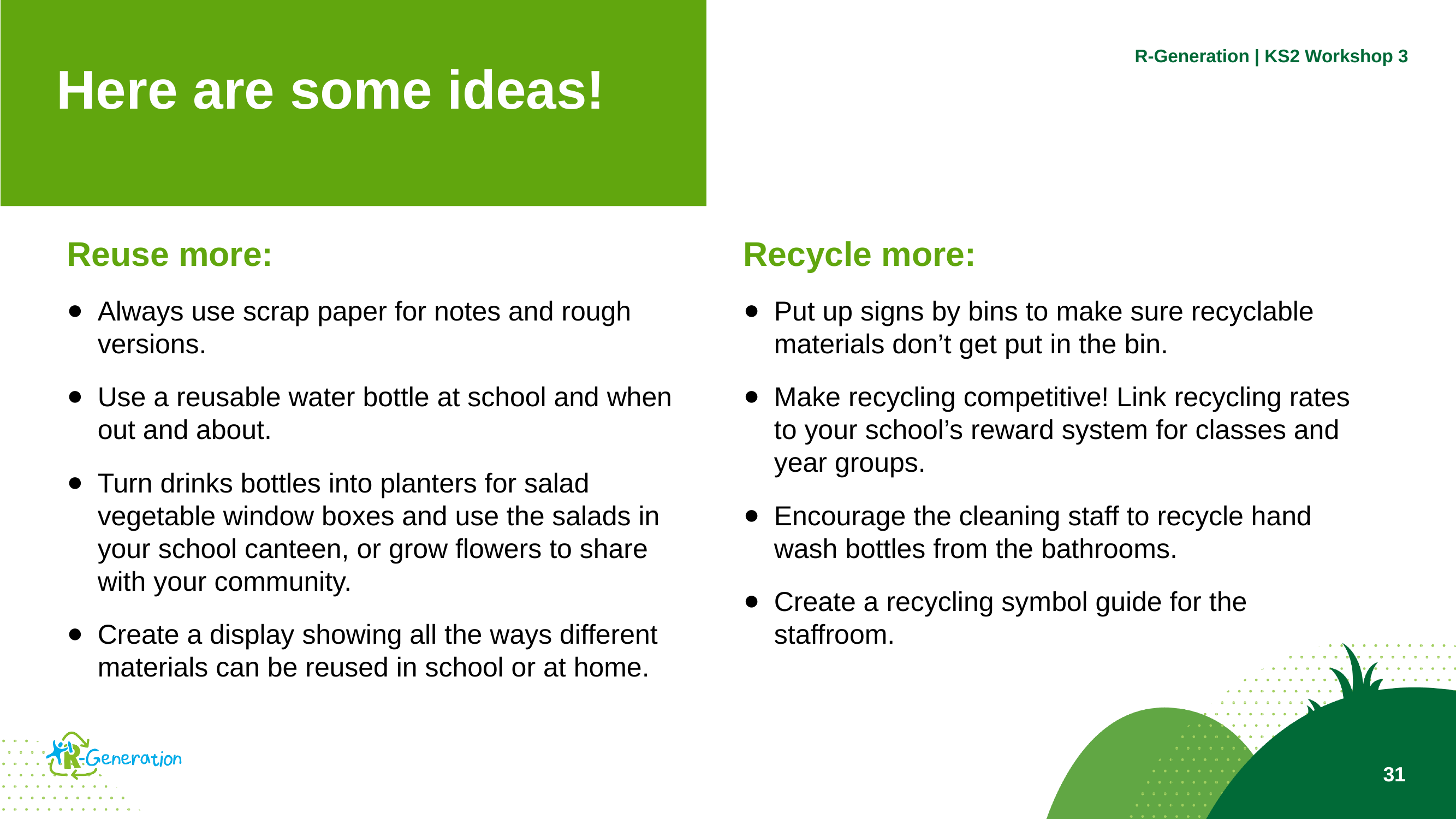

R-Generation | KS2 Workshop 3
Here are some ideas!
Reuse more:
Always use scrap paper for notes and rough versions.
Use a reusable water bottle at school and when out and about.
Turn drinks bottles into planters for salad vegetable window boxes and use the salads in your school canteen, or grow flowers to share with your community.
Create a display showing all the ways different materials can be reused in school or at home.
Recycle more:
Put up signs by bins to make sure recyclable materials don’t get put in the bin.
Make recycling competitive! Link recycling rates to your school’s reward system for classes and year groups.
Encourage the cleaning staff to recycle hand wash bottles from the bathrooms.
Create a recycling symbol guide for the staffroom.
31